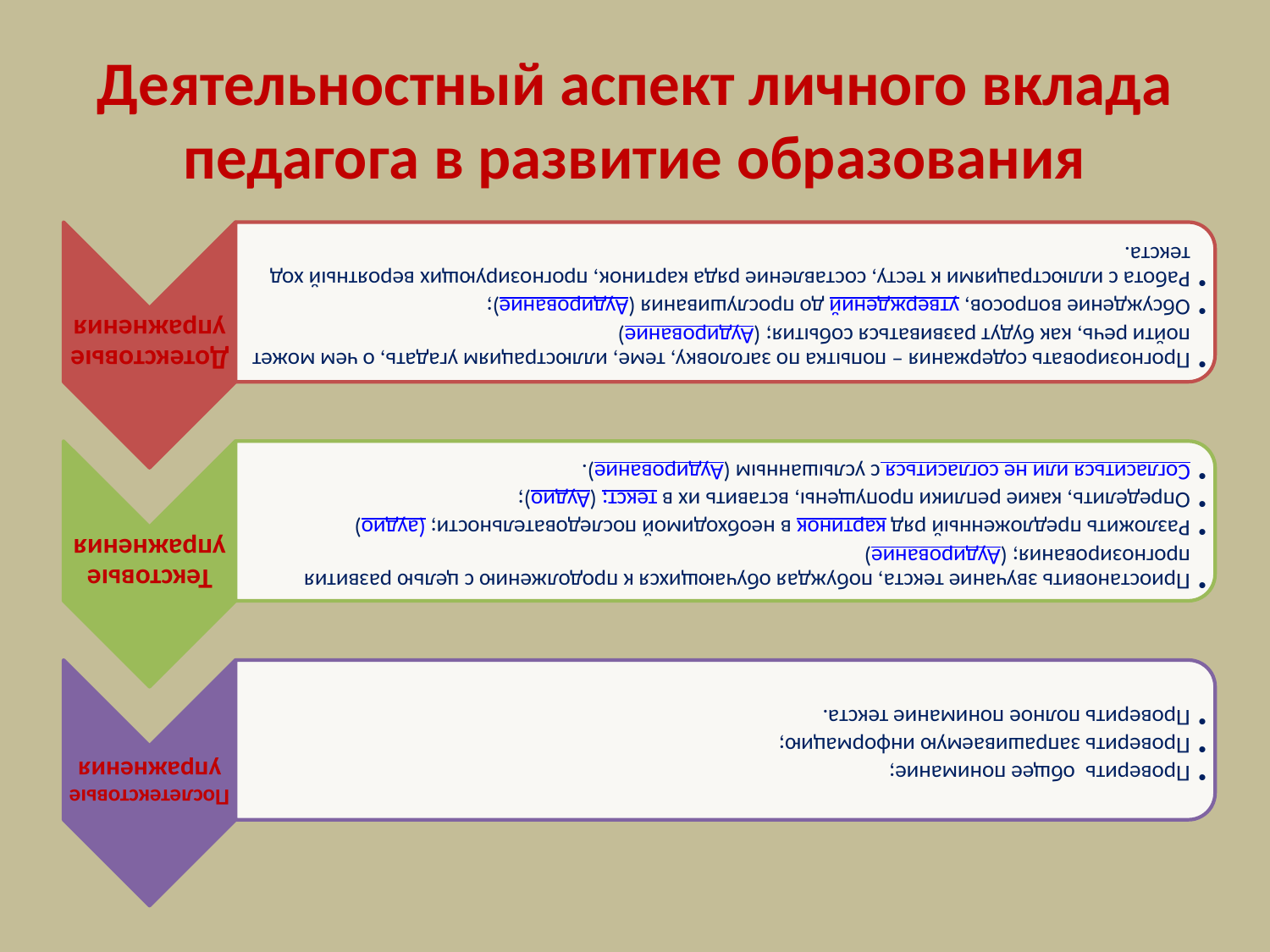

# Деятельностный аспект личного вклада педагога в развитие образования
Дотекстовые упражнения
Прогнозировать содержания – попытка по заголовку, теме, иллюстрациям угадать, о чем может пойти речь, как будут развиваться события; (Аудирование)
Обсуждение вопросов, утверждений до прослушивания (Аудирование);
Работа с иллюстрациями к тесту, составление ряда картинок, прогнозирующих вероятный ход текста.
Текстовые упражнения
Приостановить звучание текста, побуждая обучающихся к продолжению с целью развития прогнозирования; (Аудирование)
Разложить предложенный ряд картинок в необходимой последовательности; (аудио)
Определить, какие реплики пропущены, вставить их в текст; (Аудио);
Согласиться или не согласиться с услышанным (Аудирование).
Послетекстовые упражнения
Проверить  общее понимание;
Проверить запрашиваемую информацию;
Проверить полное понимание текста.